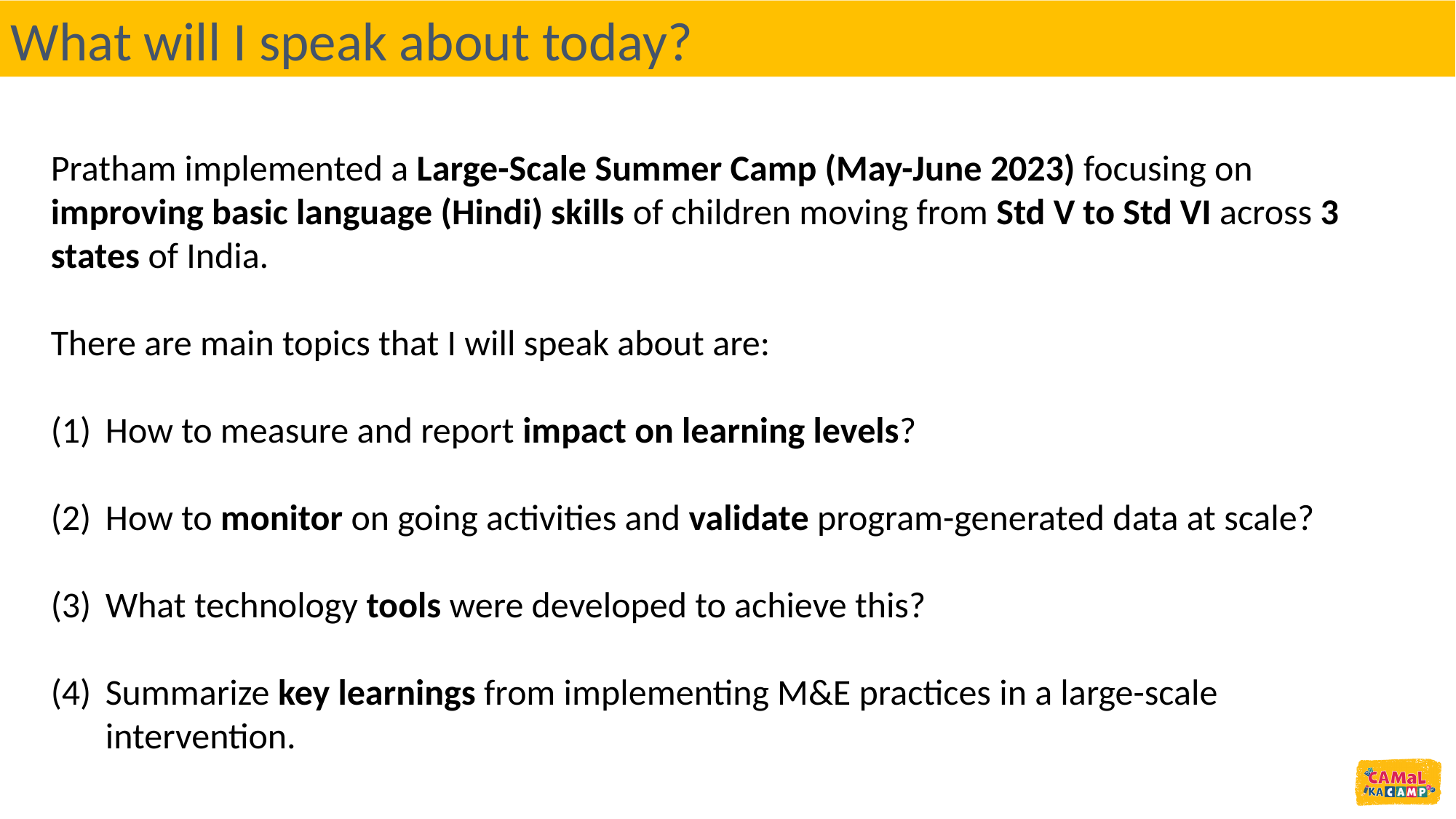

What will I speak about today?
Pratham implemented a Large-Scale Summer Camp (May-June 2023) focusing on improving basic language (Hindi) skills of children moving from Std V to Std VI across 3 states of India.

There are main topics that I will speak about are:

How to measure and report impact on learning levels?

How to monitor on going activities and validate program-generated data at scale?

What technology tools were developed to achieve this?

Summarize key learnings from implementing M&E practices in a large-scale intervention.